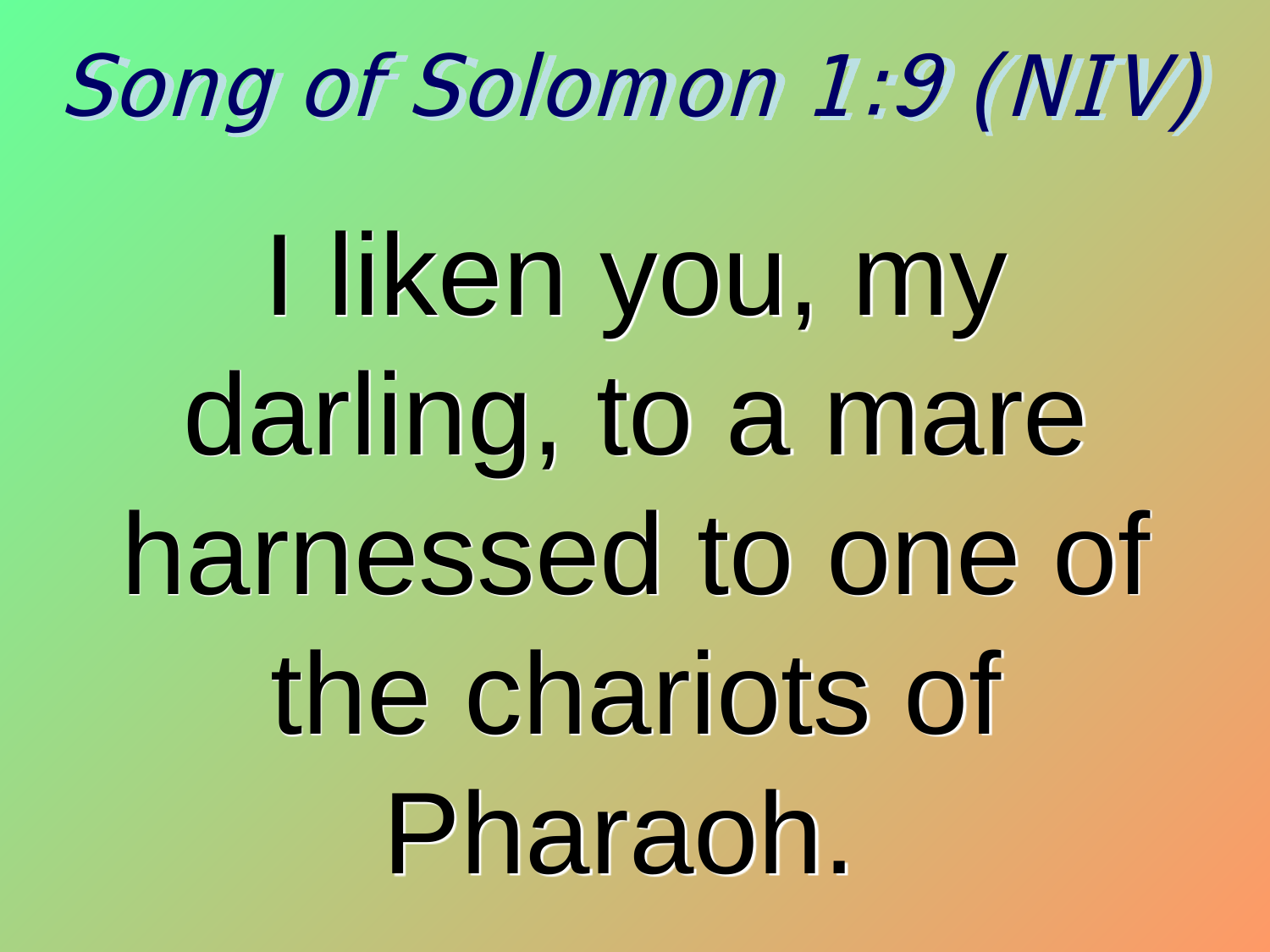

Song of Solomon 1:9 (NIV)
I liken you, my darling, to a mare harnessed to one of the chariots of Pharaoh.